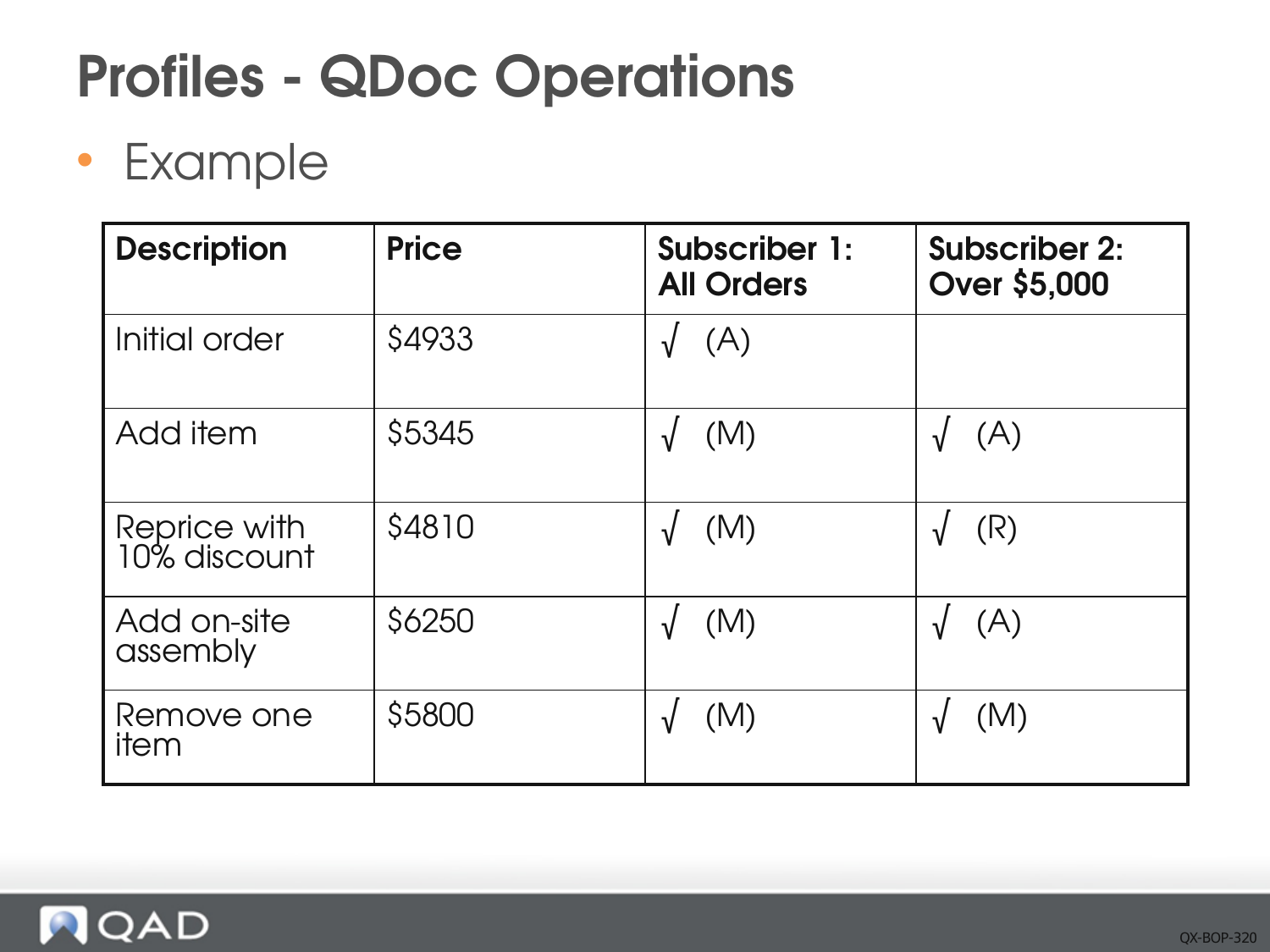

# Profiles - QDoc Operations
Example
| Description | Price | Subscriber 1: All Orders | Subscriber 2: Over $5,000 |
| --- | --- | --- | --- |
| Initial order | $4933 | √ (A) |  |
| Add item | $5345 | √ (M) | √ (A) |
| Reprice with 10% discount | $4810 | √ (M) | √ (R) |
| Add on-site assembly | $6250 | √ (M) | √ (A) |
| Remove one item | $5800 | √ (M) | √ (M) |
QX-BOP-320